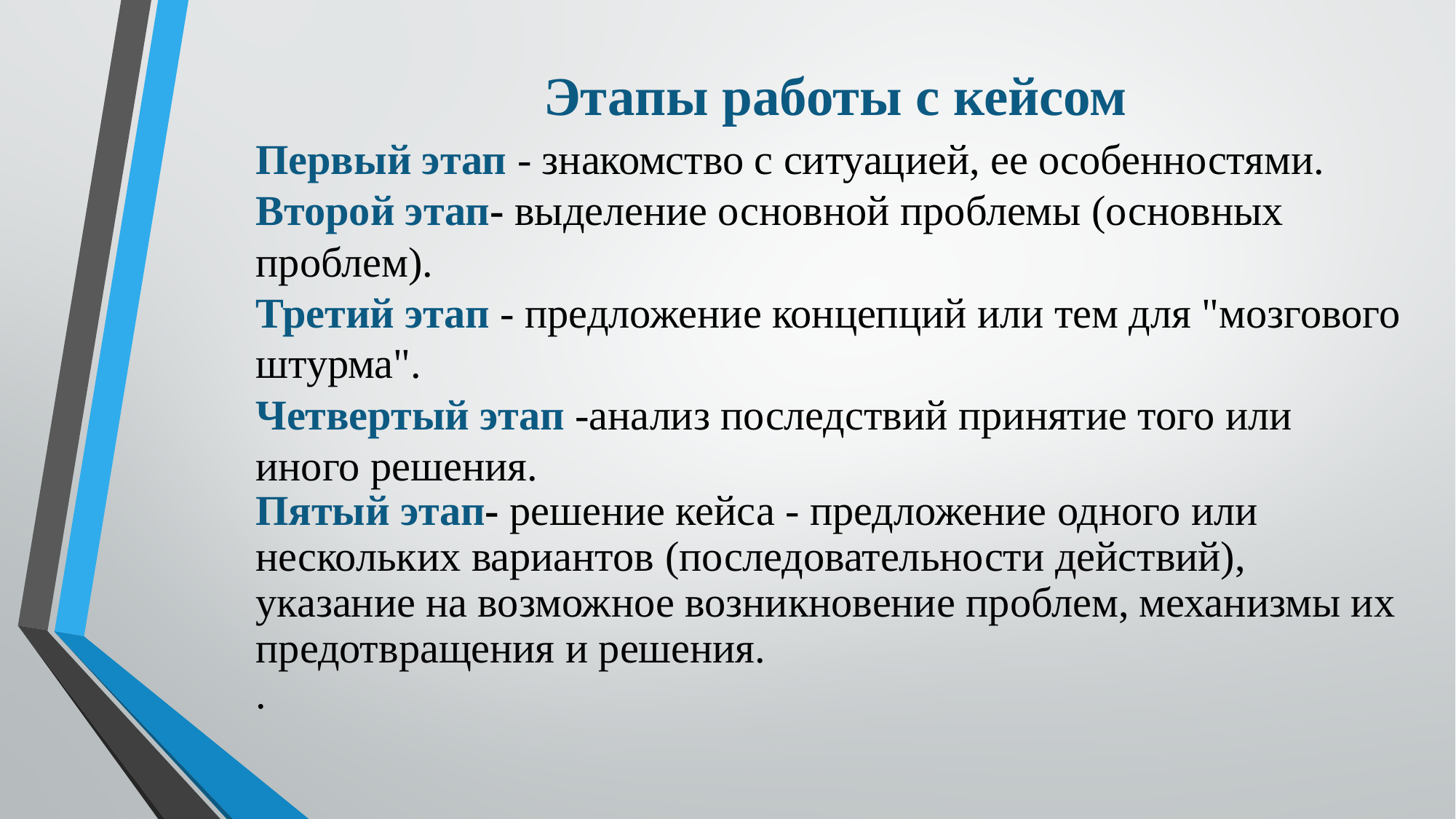

# Этапы работы с кейсом
Первый этап - знакомство с ситуацией, ее особенностями.
Второй этап- выделение основной проблемы (основных проблем).
Третий этап - предложение концепций или тем для "мозгового штурма".
Четвертый этап -анализ последствий принятие того или иного решения.
Пятый этап- решение кейса - предложение одного или нескольких вариантов (последовательности действий), указание на возможное возникновение проблем, механизмы их предотвращения и решения.
.